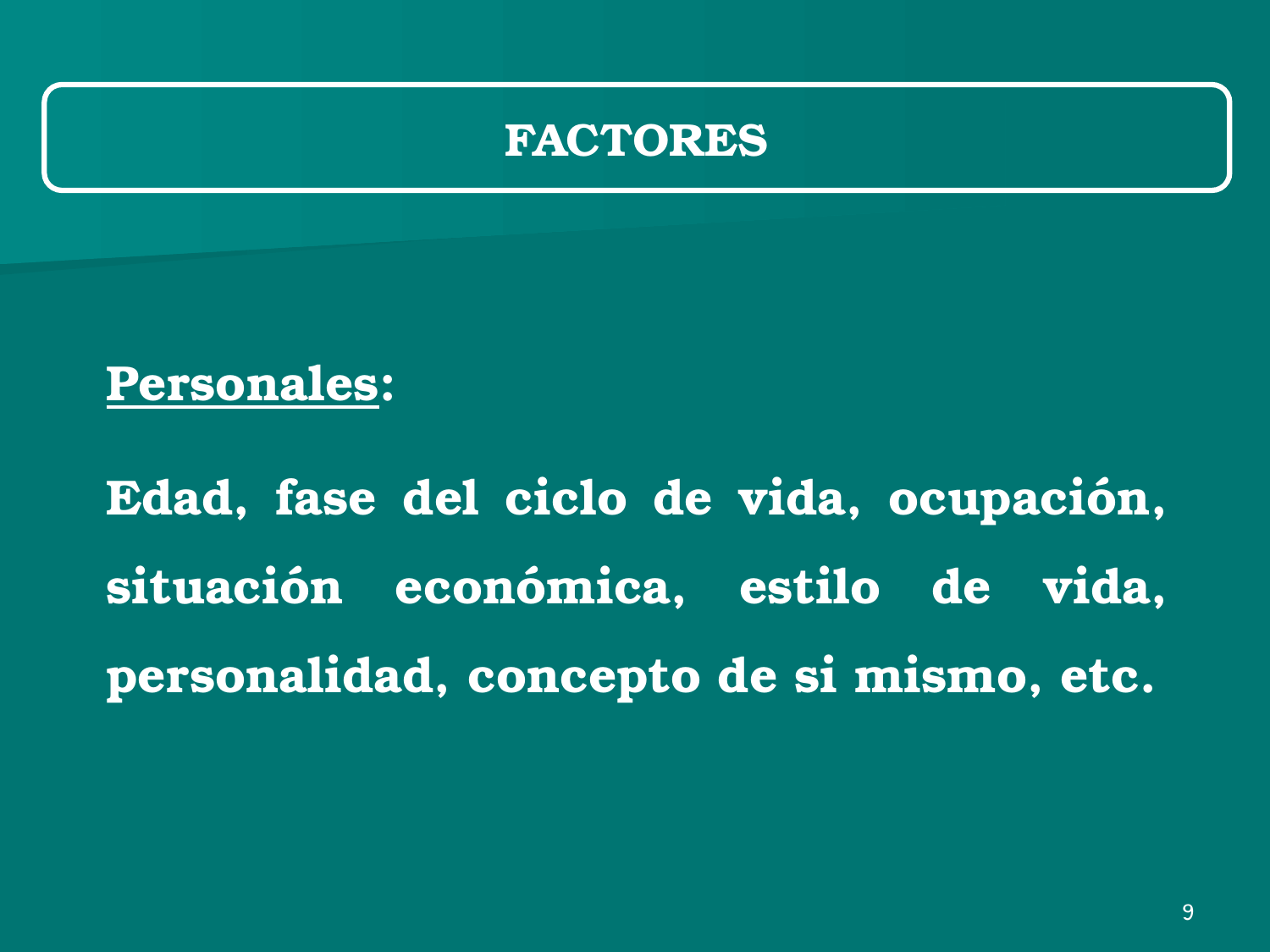

FACTORES
Personales:

Edad, fase del ciclo de vida, ocupación, situación económica, estilo de vida, personalidad, concepto de si mismo, etc.
9